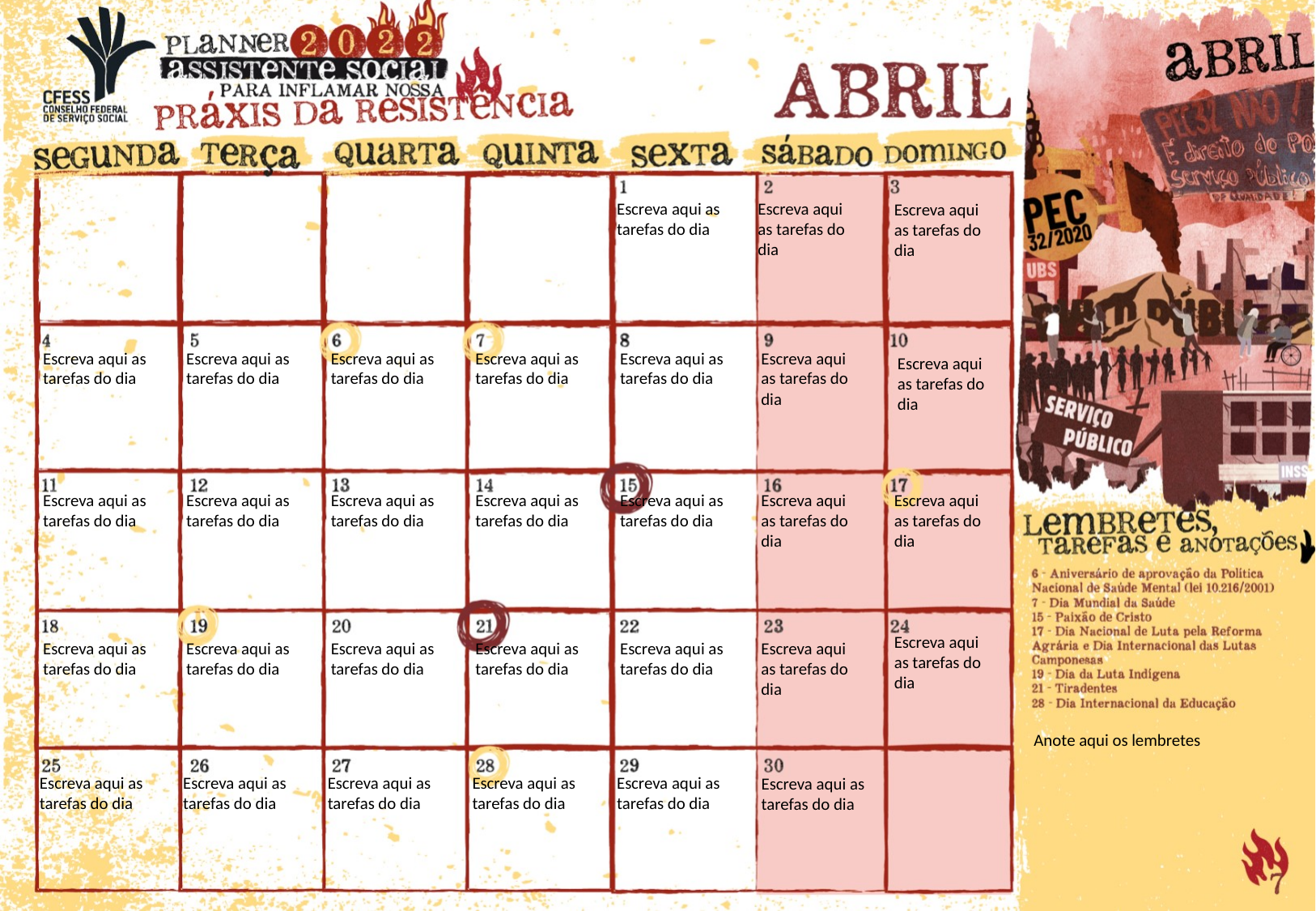

Escreva aqui as tarefas do dia
Escreva aqui as tarefas do dia
Escreva aqui as tarefas do dia
Escreva aqui as tarefas do dia
Escreva aqui as tarefas do dia
Escreva aqui as tarefas do dia
Escreva aqui as tarefas do dia
Escreva aqui as tarefas do dia
Escreva aqui as tarefas do dia
Escreva aqui as tarefas do dia
Escreva aqui as tarefas do dia
Escreva aqui as tarefas do dia
Escreva aqui as tarefas do dia
Escreva aqui as tarefas do dia
Escreva aqui as tarefas do dia
Escreva aqui as tarefas do dia
Escreva aqui as tarefas do dia
Escreva aqui as tarefas do dia
Escreva aqui as tarefas do dia
Escreva aqui as tarefas do dia
Escreva aqui as tarefas do dia
Escreva aqui as tarefas do dia
Escreva aqui as tarefas do dia
Escreva aqui as tarefas do dia
Anote aqui os lembretes
Escreva aqui as tarefas do dia
Escreva aqui as tarefas do dia
Escreva aqui as tarefas do dia
Escreva aqui as tarefas do dia
Escreva aqui as tarefas do dia
Escreva aqui as tarefas do dia